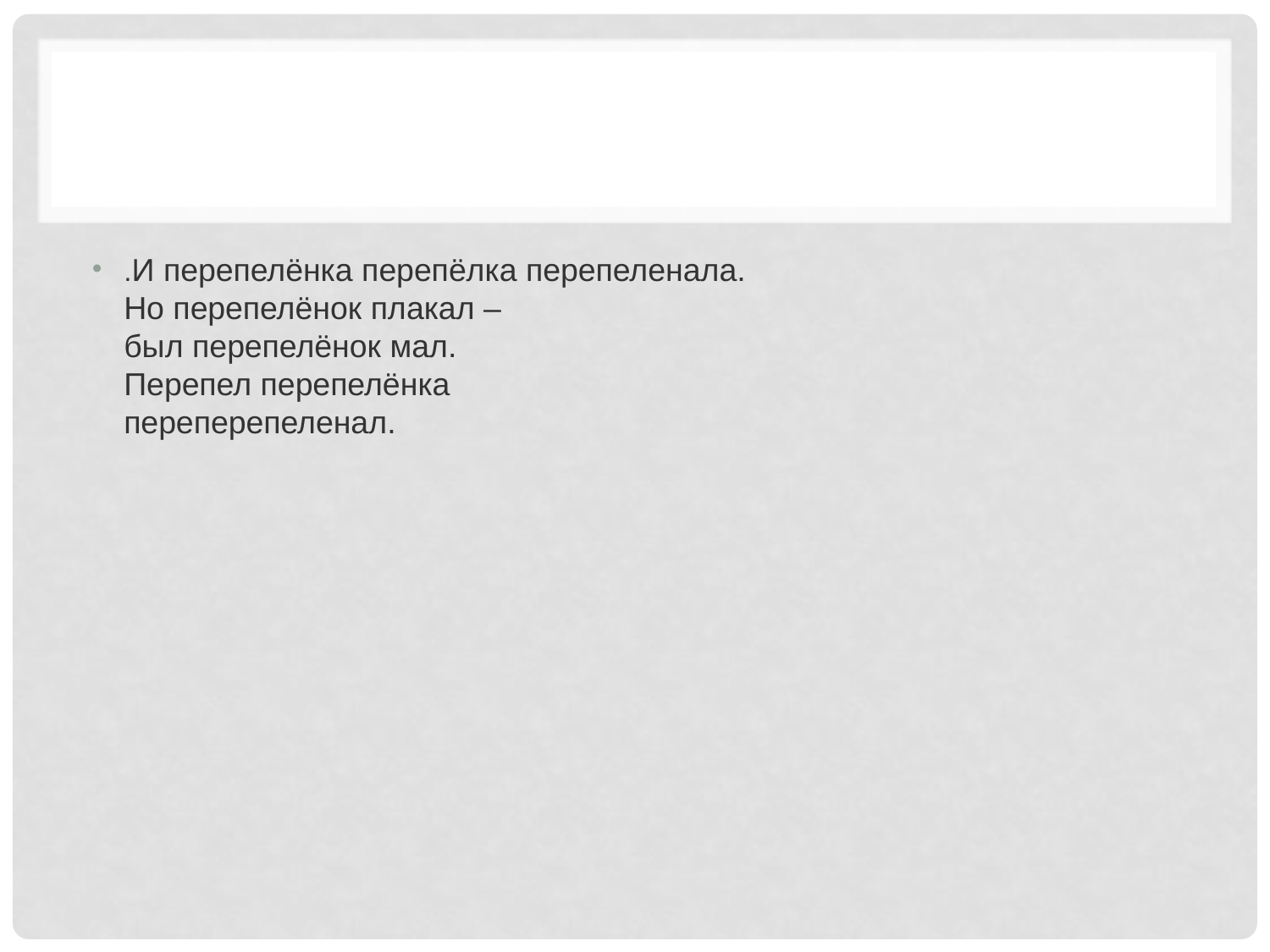

#
.И перепелёнка перепёлка перепеленала.
Но перепелёнок плакал –
был перепелёнок мал.
Перепел перепелёнка
переперепеленал.